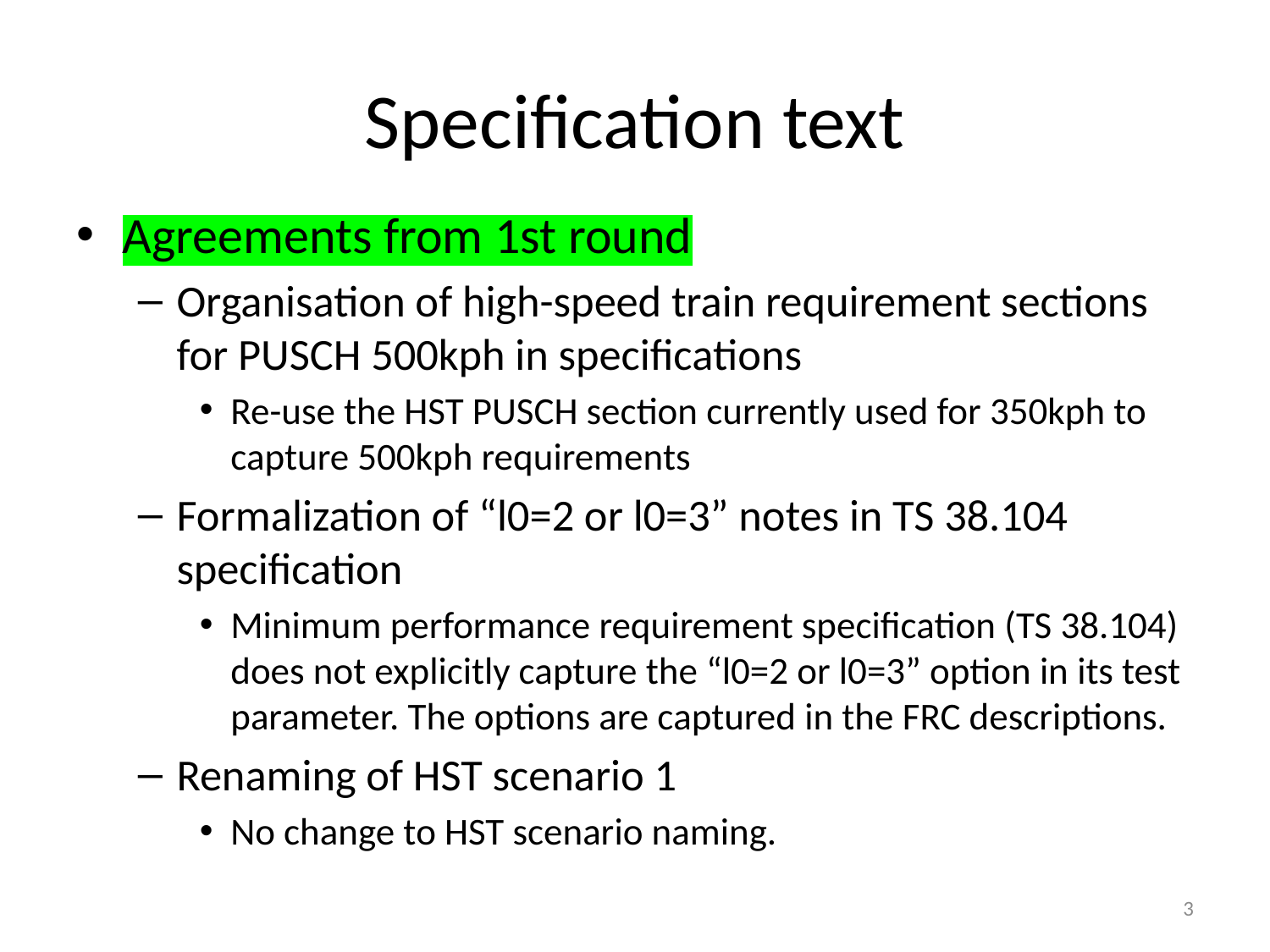

# Specification text
Agreements from 1st round
Organisation of high-speed train requirement sections for PUSCH 500kph in specifications
Re-use the HST PUSCH section currently used for 350kph to capture 500kph requirements
Formalization of “l0=2 or l0=3” notes in TS 38.104 specification
Minimum performance requirement specification (TS 38.104) does not explicitly capture the “l0=2 or l0=3” option in its test parameter. The options are captured in the FRC descriptions.
Renaming of HST scenario 1
No change to HST scenario naming.
3